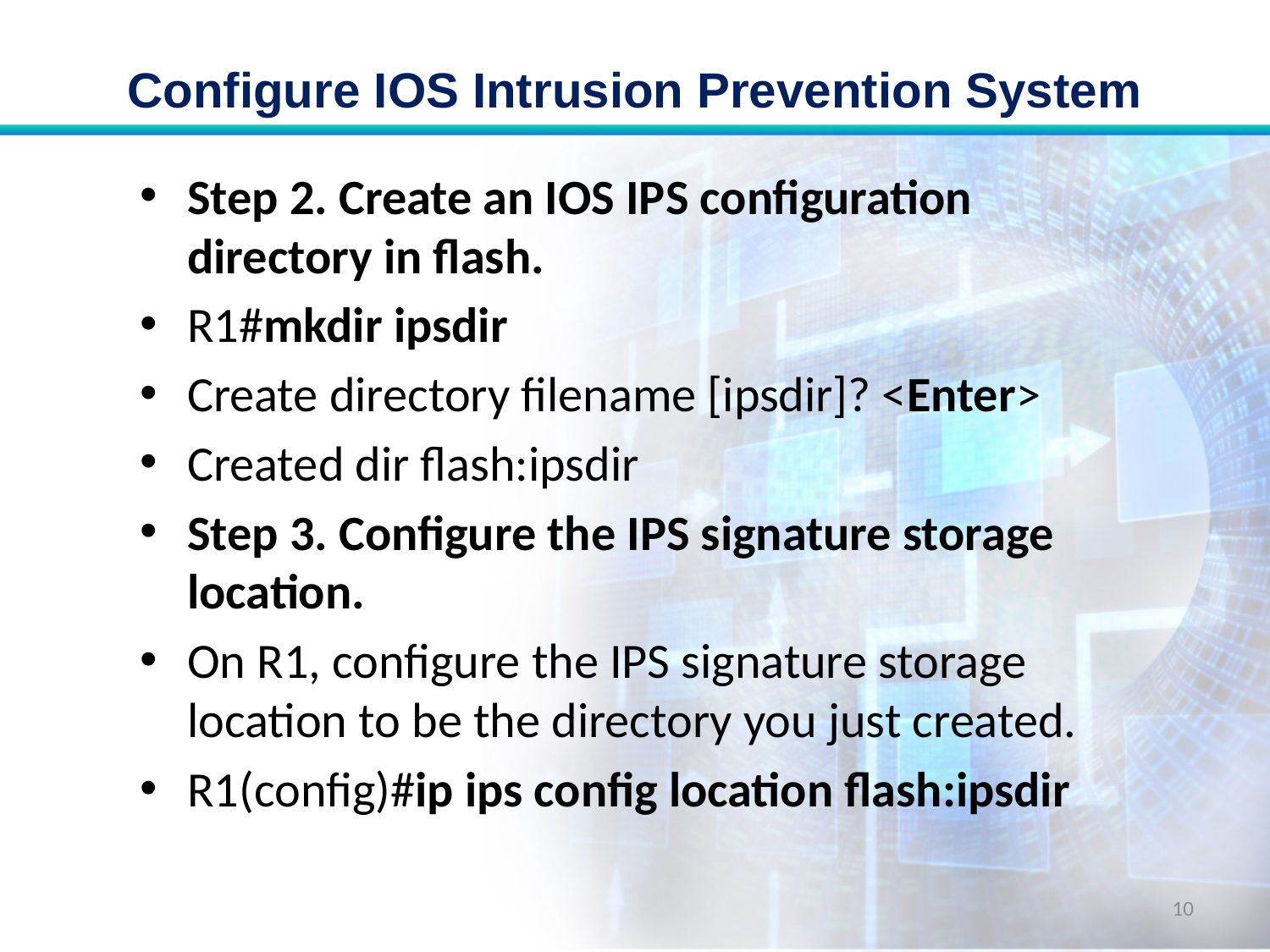

# Configure IOS Intrusion Prevention System
Step 2. Create an IOS IPS configuration directory in flash.
R1#mkdir ipsdir
Create directory filename [ipsdir]? <Enter>
Created dir flash:ipsdir
Step 3. Configure the IPS signature storage location.
On R1, configure the IPS signature storage location to be the directory you just created.
R1(config)#ip ips config location flash:ipsdir
10